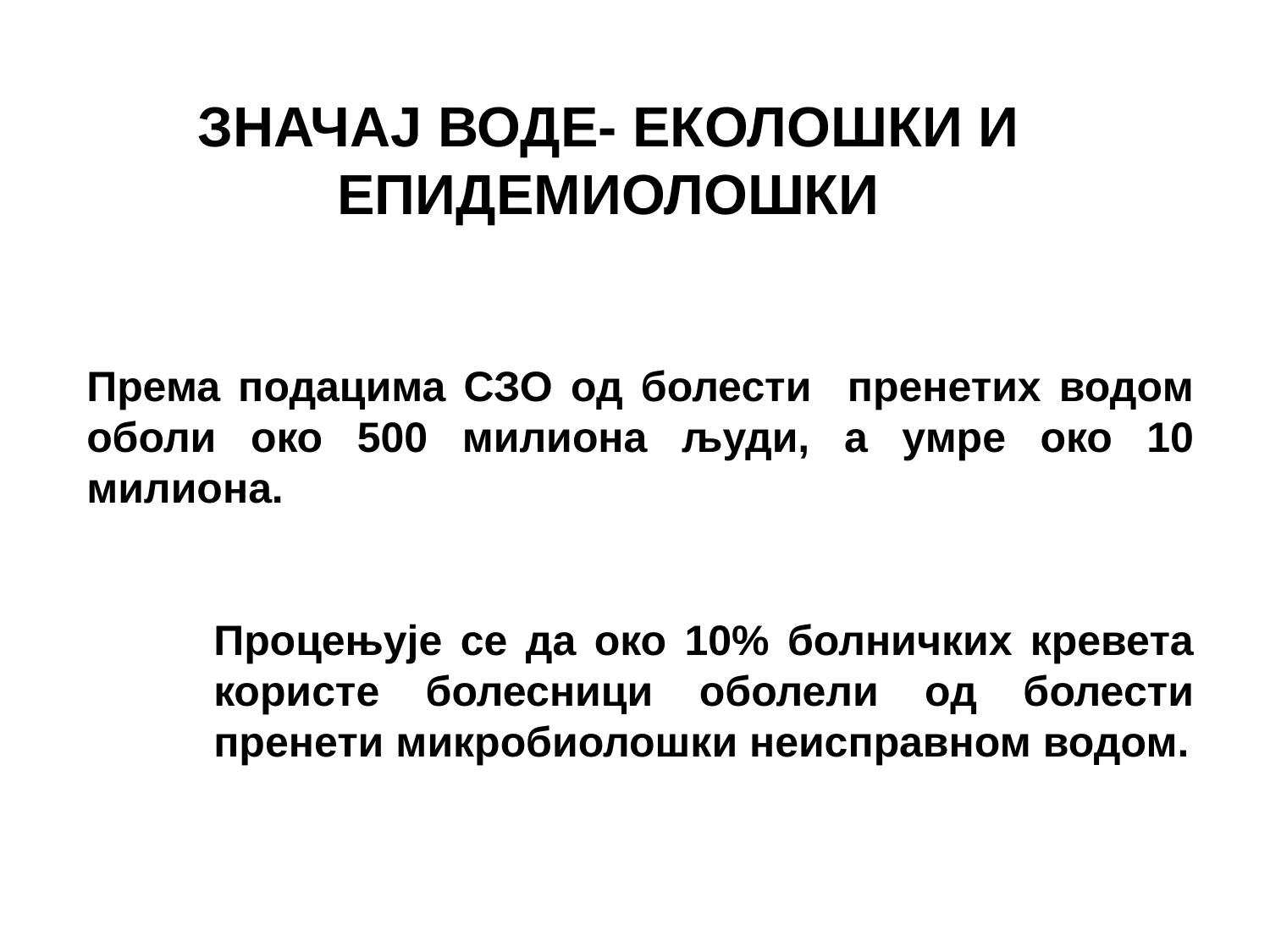

ЗНАЧАЈ ВОДЕ- ЕКОЛОШКИ И ЕПИДЕМИОЛОШКИ

Према подацима СЗО од болести  пренетих водом оболи око 500 милиона људи, а умре око 10 милиона.

Процењује се да око 10% болничких кревета користе болесници оболели од болести пренети микробиолошки неисправном водом.